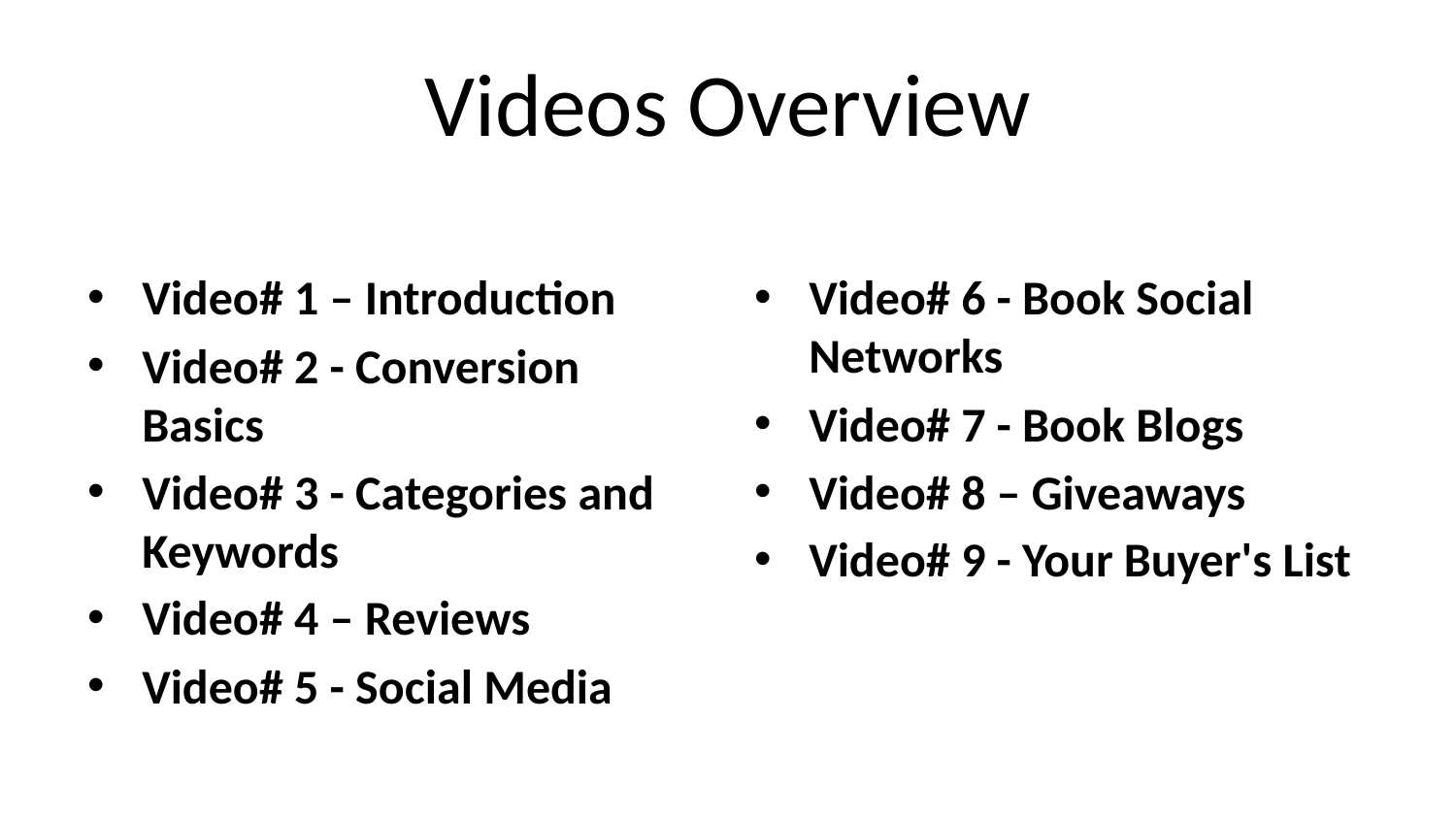

# Videos Overview

Video# 1 – Introduction
Video# 2 - Conversion Basics
Video# 3 - Categories and Keywords
Video# 4 – Reviews
Video# 5 - Social Media

Video# 6 - Book Social Networks
Video# 7 - Book Blogs
Video# 8 – Giveaways
Video# 9 - Your Buyer's List